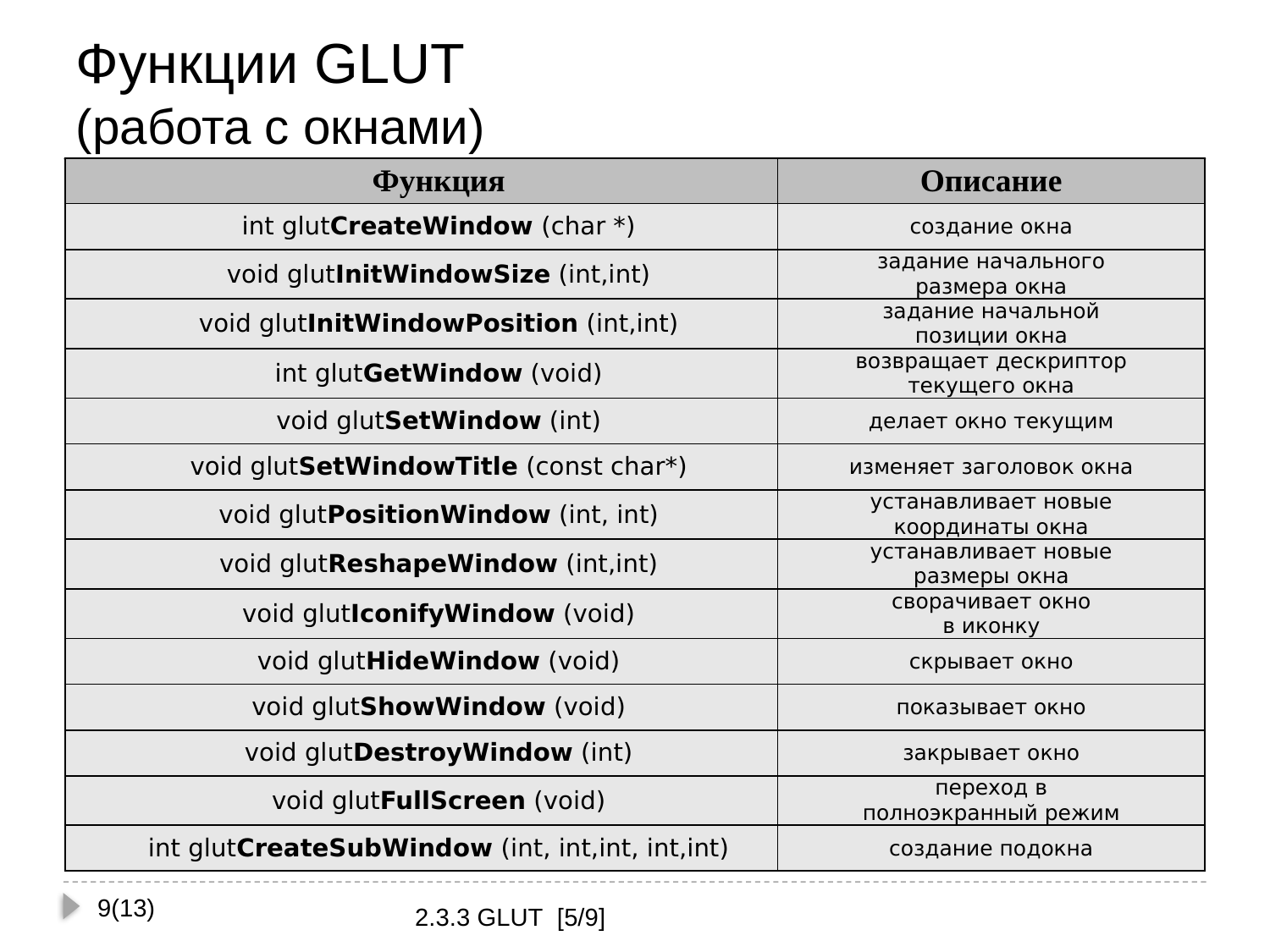

# Функции GLUT (работа с окнами)
| Функция | Описание |
| --- | --- |
| int glutCreateWindow (char \*) | создание окна |
| void glutInitWindowSize (int,int) | задание начального размера окна |
| void glutInitWindowPosition (int,int) | задание начальной позиции окна |
| int glutGetWindow (void) | возвращает дескриптор текущего окна |
| void glutSetWindow (int) | делает окно текущим |
| void glutSetWindowTitle (const char\*) | изменяет заголовок окна |
| void glutPositionWindow (int, int) | устанавливает новые координаты окна |
| void glutReshapeWindow (int,int) | устанавливает новые размеры окна |
| void glutIconifyWindow (void) | сворачивает окно в иконку |
| void glutHideWindow (void) | скрывает окно |
| void glutShowWindow (void) | показывает окно |
| void glutDestroyWindow (int) | закрывает окно |
| void glutFullScreen (void) | переход в полноэкранный режим |
| int glutCreateSubWindow (int, int,int, int,int) | создание подокна |
9(13)
2.3.3 GLUT  [5/9]